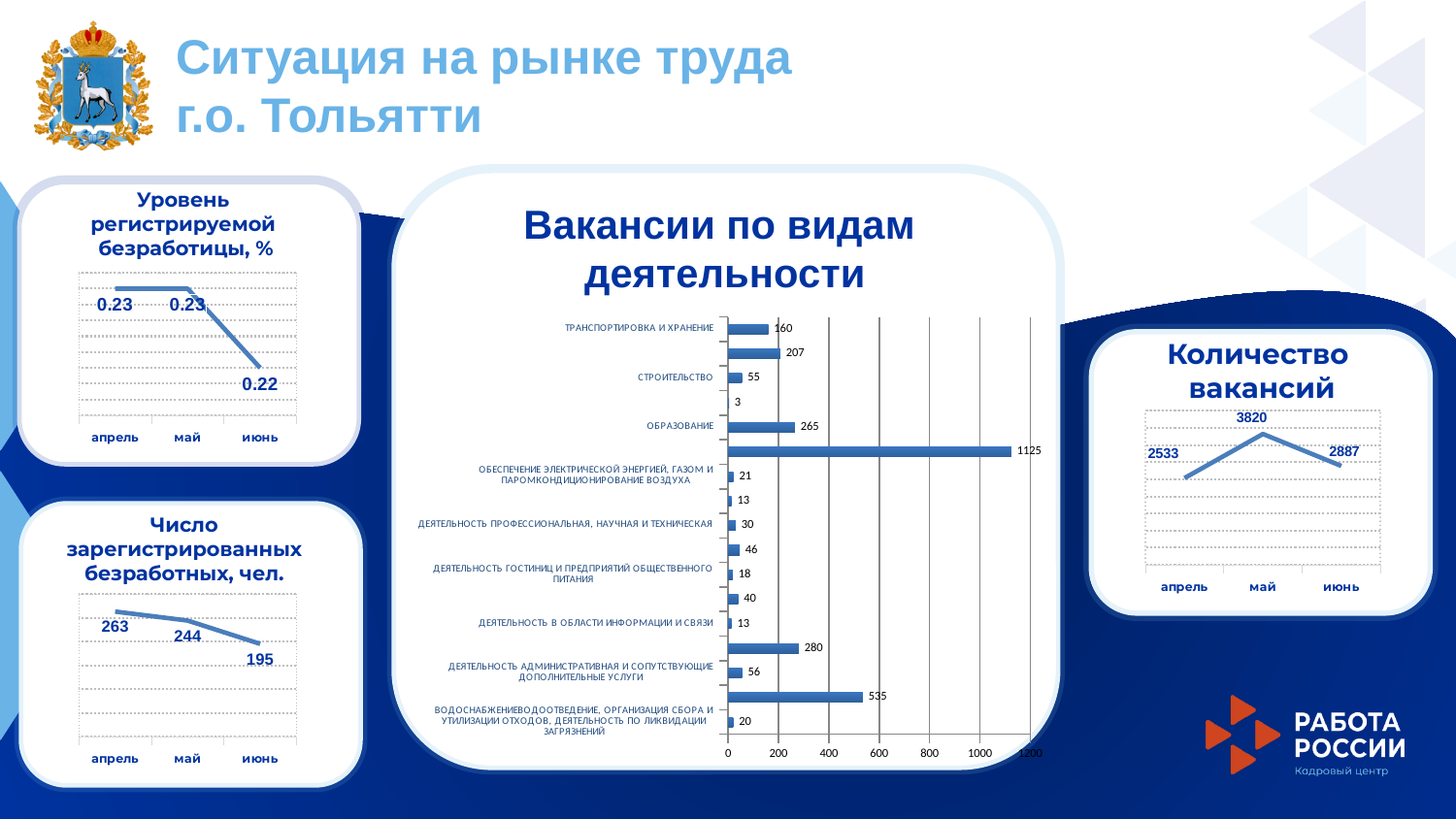

Ситуация на рынке труда
г.о. Тольятти

Уровень
регистрируемой
безработицы, %
Вакансии по видам
деятельности

### Chart

| Category | Уровень |
|---|---|
| апрель | 0.23 |
| май | 0.23 |
| июнь | 0.22 |

### Chart

| Category | Вакансии |
|---|---|
| ВОДОСНАБЖЕНИЕВОДООТВЕДЕНИЕ, ОРГАНИЗАЦИЯ СБОРА И УТИЛИЗАЦИИ ОТХОДОВ, ДЕЯТЕЛЬНОСТЬ ПО ЛИКВИДАЦИИ ЗАГРЯЗНЕНИЙ | 20.0 |
| ГОСУДАРСТВЕННОЕ УПРАВЛЕНИЕ И ОБЕСПЕЧЕНИЕ ВОЕННОЙ БЕЗОПАСНОСТИСОЦИАЛЬНОЕ ОБЕСПЕЧЕНИЕ | 535.0 |
| ДЕЯТЕЛЬНОСТЬ АДМИНИСТРАТИВНАЯ И СОПУТСТВУЮЩИЕ ДОПОЛНИТЕЛЬНЫЕ УСЛУГИ | 56.0 |
| ДЕЯТЕЛЬНОСТЬ В ОБЛАСТИ ЗДРАВООХРАНЕНИЯ И СОЦИАЛЬНЫХ УСЛУГ | 280.0 |
| ДЕЯТЕЛЬНОСТЬ В ОБЛАСТИ ИНФОРМАЦИИ И СВЯЗИ | 13.0 |
| ДЕЯТЕЛЬНОСТЬ В ОБЛАСТИ КУЛЬТУРЫ, СПОРТА, ОРГАНИЗАЦИИ ДОСУГА И РАЗВЛЕЧЕНИЙ | 40.0 |
| ДЕЯТЕЛЬНОСТЬ ГОСТИНИЦ И ПРЕДПРИЯТИЙ ОБЩЕСТВЕННОГО ПИТАНИЯ | 18.0 |
| ДЕЯТЕЛЬНОСТЬ ПО ОПЕРАЦИЯМ С НЕДВИЖИМЫМ ИМУЩЕСТВОМ | 46.0 |
| ДЕЯТЕЛЬНОСТЬ ПРОФЕССИОНАЛЬНАЯ, НАУЧНАЯ И ТЕХНИЧЕСКАЯ | 30.0 |
| ДЕЯТЕЛЬНОСТЬ ФИНАНСОВАЯ И СТРАХОВАЯ | 13.0 |
| ОБЕСПЕЧЕНИЕ ЭЛЕКТРИЧЕСКОЙ ЭНЕРГИЕЙ, ГАЗОМ И ПАРОМКОНДИЦИОНИРОВАНИЕ ВОЗДУХА | 21.0 |
| ОБРАБАТЫВАЮЩИЕ ПРОИЗВОДСТВА | 1125.0 |
| ОБРАЗОВАНИЕ | 265.0 |
| ПРЕДОСТАВЛЕНИЕ ПРОЧИХ ВИДОВ УСЛУГ | 3.0 |
| СТРОИТЕЛЬСТВО | 55.0 |
| ТОРГОВЛЯ ОПТОВАЯ И РОЗНИЧНАЯРЕМОНТ АВТОТРАНСПОРТНЫХ СРЕДСТВ И МОТОЦИКЛОВ | 207.0 |
| ТРАНСПОРТИРОВКА И ХРАНЕНИЕ | 160.0 |
Количество
вакансий

### Chart

| Category | Ряд 1 |
|---|---|
| апрель | 2533.0 |
| май | 3820.0 |
| июнь | 2887.0 |
Число
зарегистрированных
безработных, чел.

### Chart

| Category | Ряд 1 |
|---|---|
| апрель | 263.0 |
| май | 244.0 |
| июнь | 195.0 |